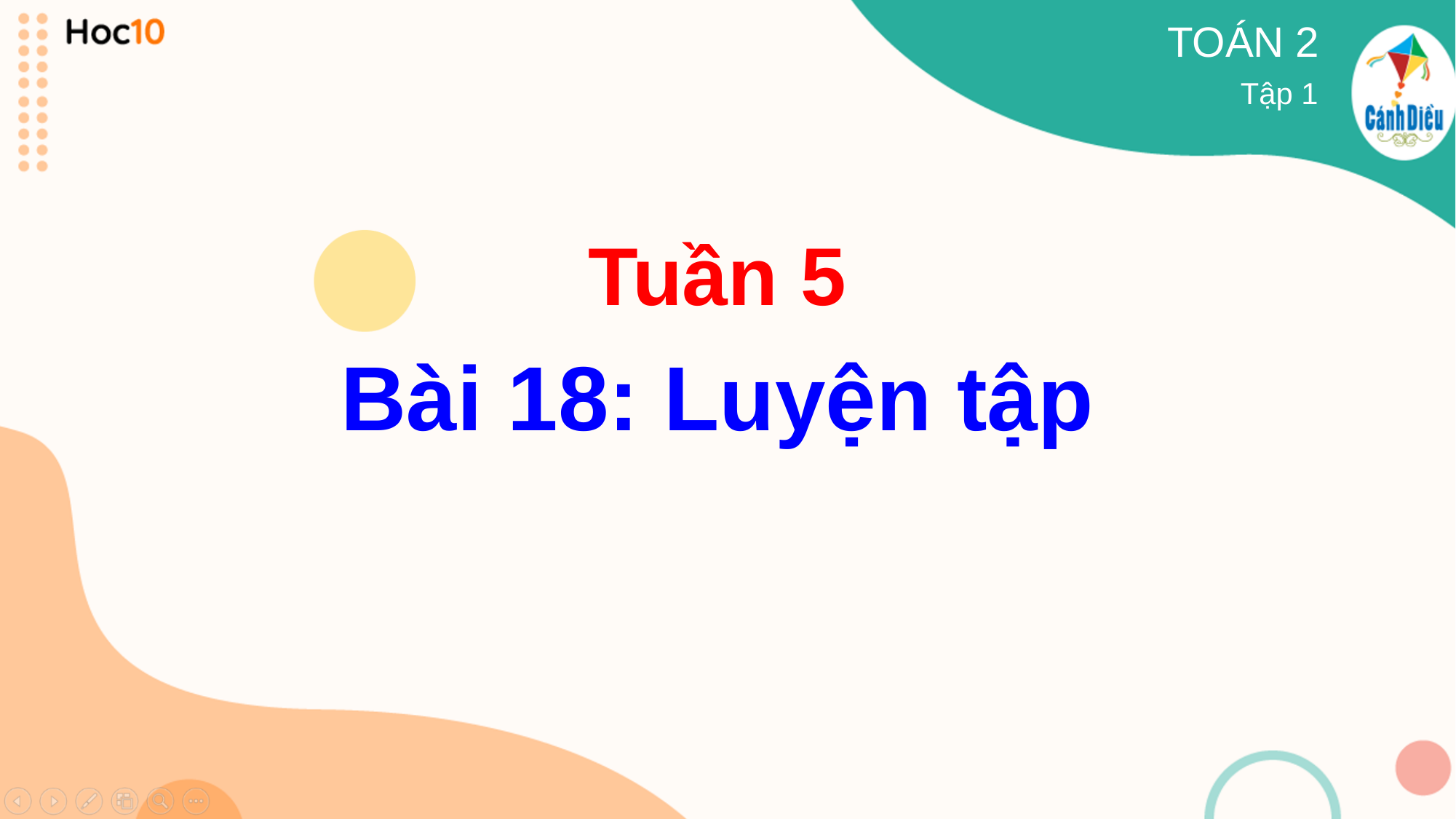

TOÁN 2
Tập 1
Tuần 5
Bài 18: Luyện tập